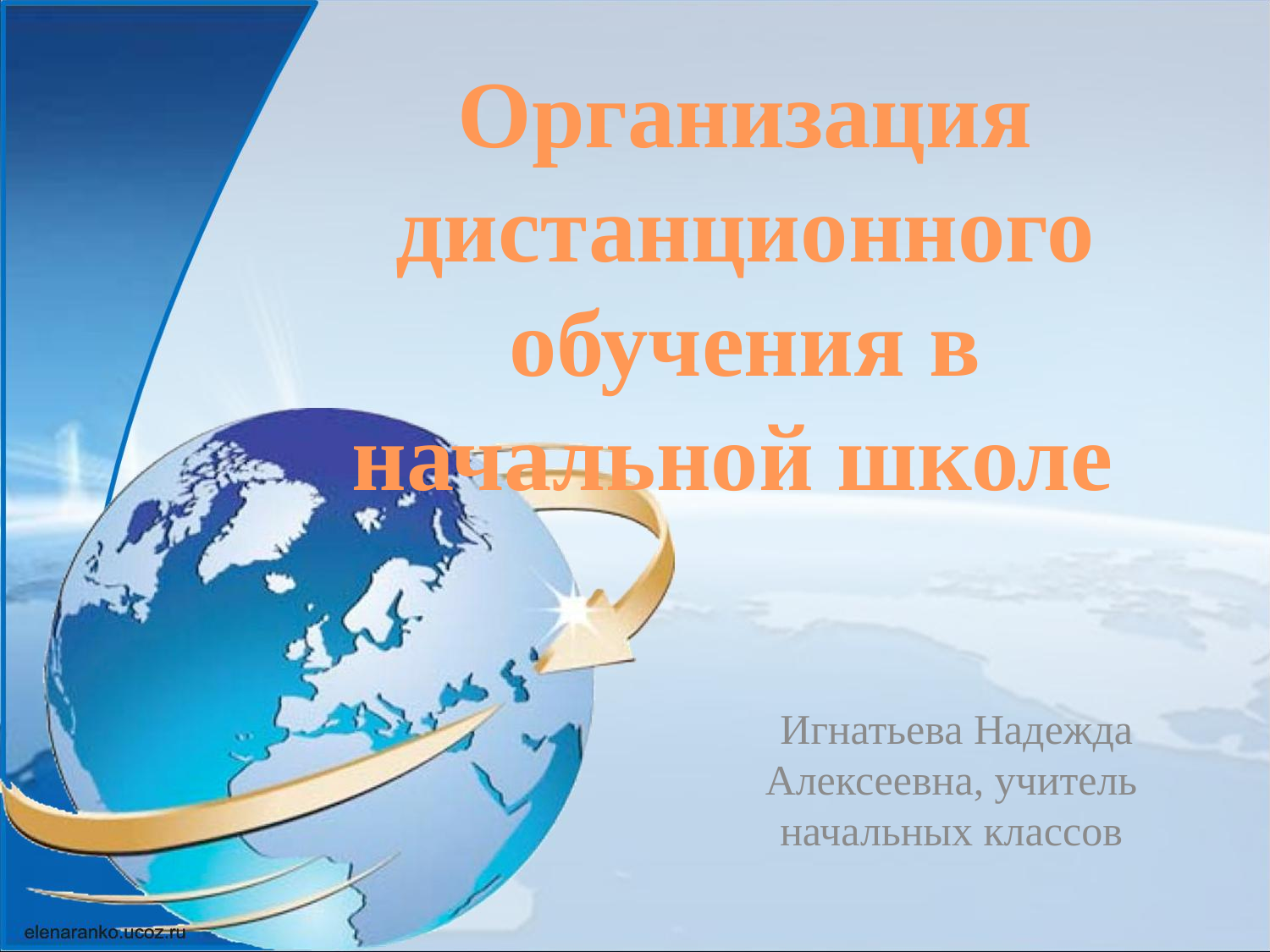

Организация дистанционного обучения в начальной школе
 Игнатьева Надежда Алексеевна, учитель начальных классов